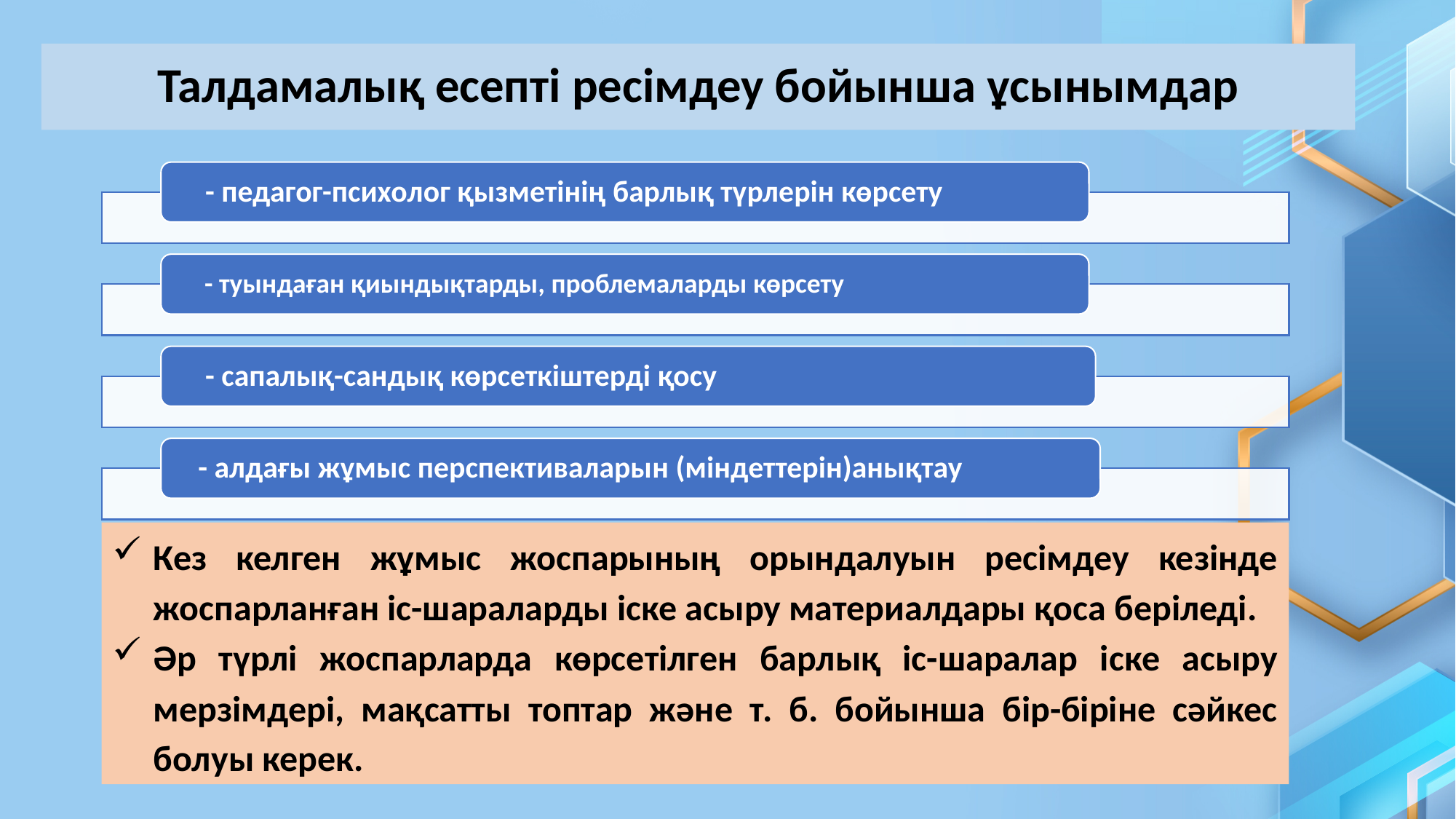

# Талдамалық есепті ресімдеу бойынша ұсынымдар
 - педагог-психолог қызметінің барлық түрлерін көрсету
 - туындаған қиындықтарды, проблемаларды көрсету
 - сапалық-сандық көрсеткіштерді қосу
- алдағы жұмыс перспективаларын (міндеттерін)анықтау
Кез келген жұмыс жоспарының орындалуын ресімдеу кезінде жоспарланған іс-шараларды іске асыру материалдары қоса беріледі.
Әр түрлі жоспарларда көрсетілген барлық іс-шаралар іске асыру мерзімдері, мақсатты топтар және т. б. бойынша бір-біріне сәйкес болуы керек.